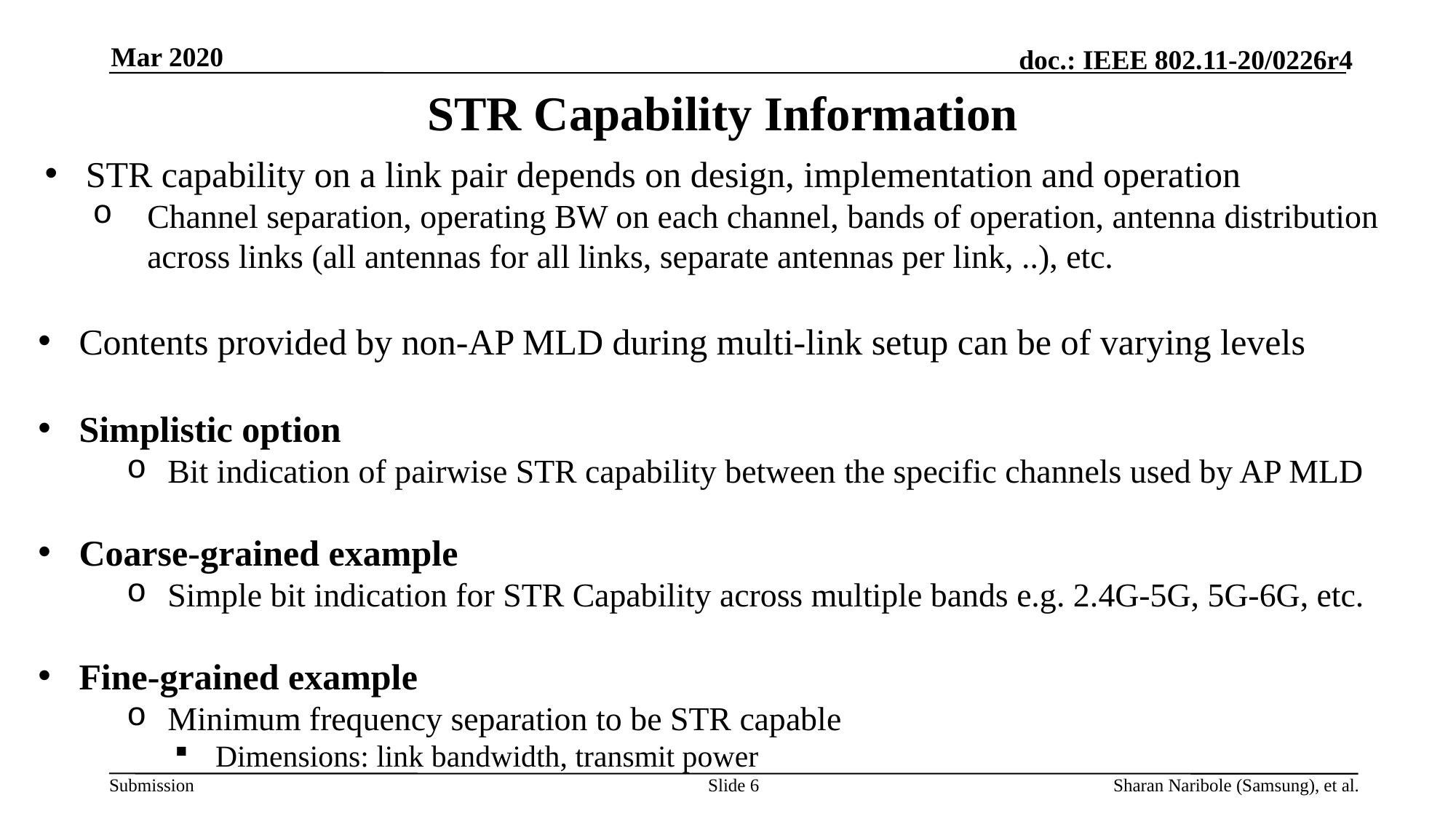

Mar 2020
# STR Capability Information
STR capability on a link pair depends on design, implementation and operation
Channel separation, operating BW on each channel, bands of operation, antenna distribution across links (all antennas for all links, separate antennas per link, ..), etc.

Contents provided by non-AP MLD during multi-link setup can be of varying levels

Simplistic option
Bit indication of pairwise STR capability between the specific channels used by AP MLD

Coarse-grained example
Simple bit indication for STR Capability across multiple bands e.g. 2.4G-5G, 5G-6G, etc.

Fine-grained example
Minimum frequency separation to be STR capable
Dimensions: link bandwidth, transmit power

Slide 6
Sharan Naribole (Samsung), et al.